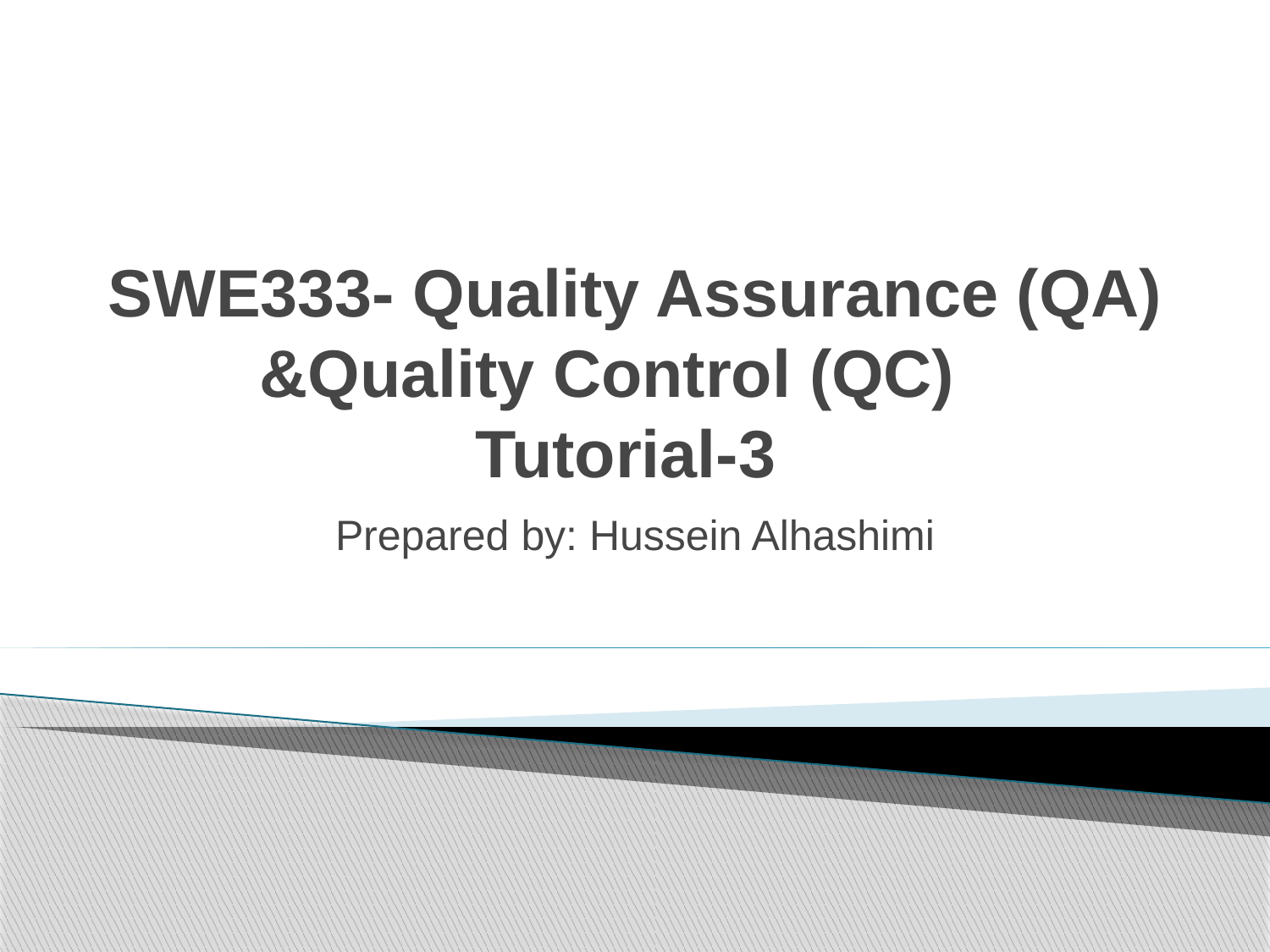

# SWE333- Quality Assurance (QA) &Quality Control (QC) Tutorial-3
Prepared by: Hussein Alhashimi